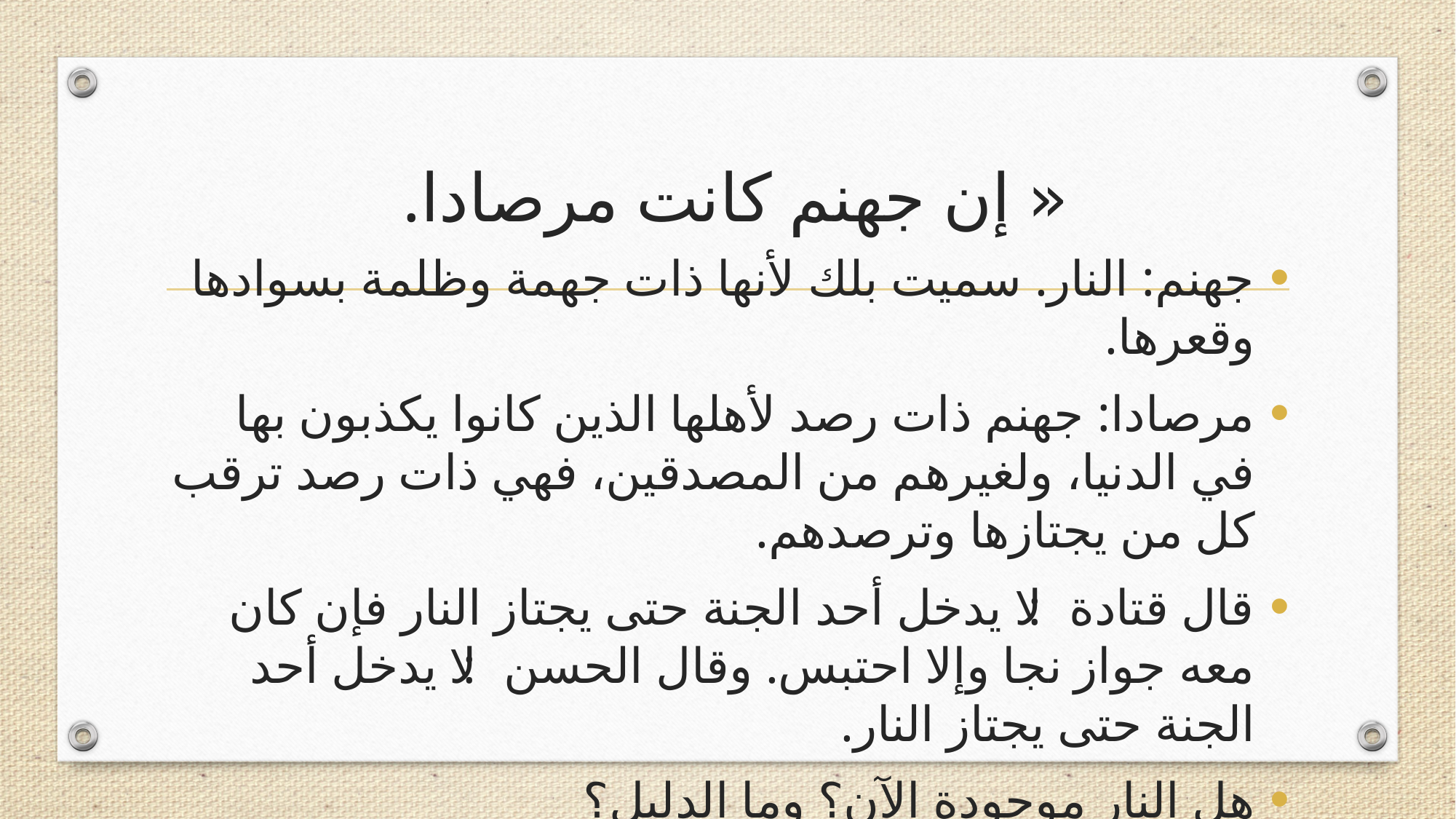

# « إن جهنم كانت مرصادا.
جهنم: النار. سميت بلك لأنها ذات جهمة وظلمة بسوادها وقعرها.
مرصادا: جهنم ذات رصد لأهلها الذين كانوا يكذبون بها في الدنيا، ولغيرهم من المصدقين، فهي ذات رصد ترقب كل من يجتازها وترصدهم.
قال قتادة: لا يدخل أحد الجنة حتى يجتاز النار فإن كان معه جواز نجا وإلا احتبس. وقال الحسن: لا يدخل أحد الجنة حتى يجتاز النار.
هل النار موجودة الآن؟ وما الدليل؟